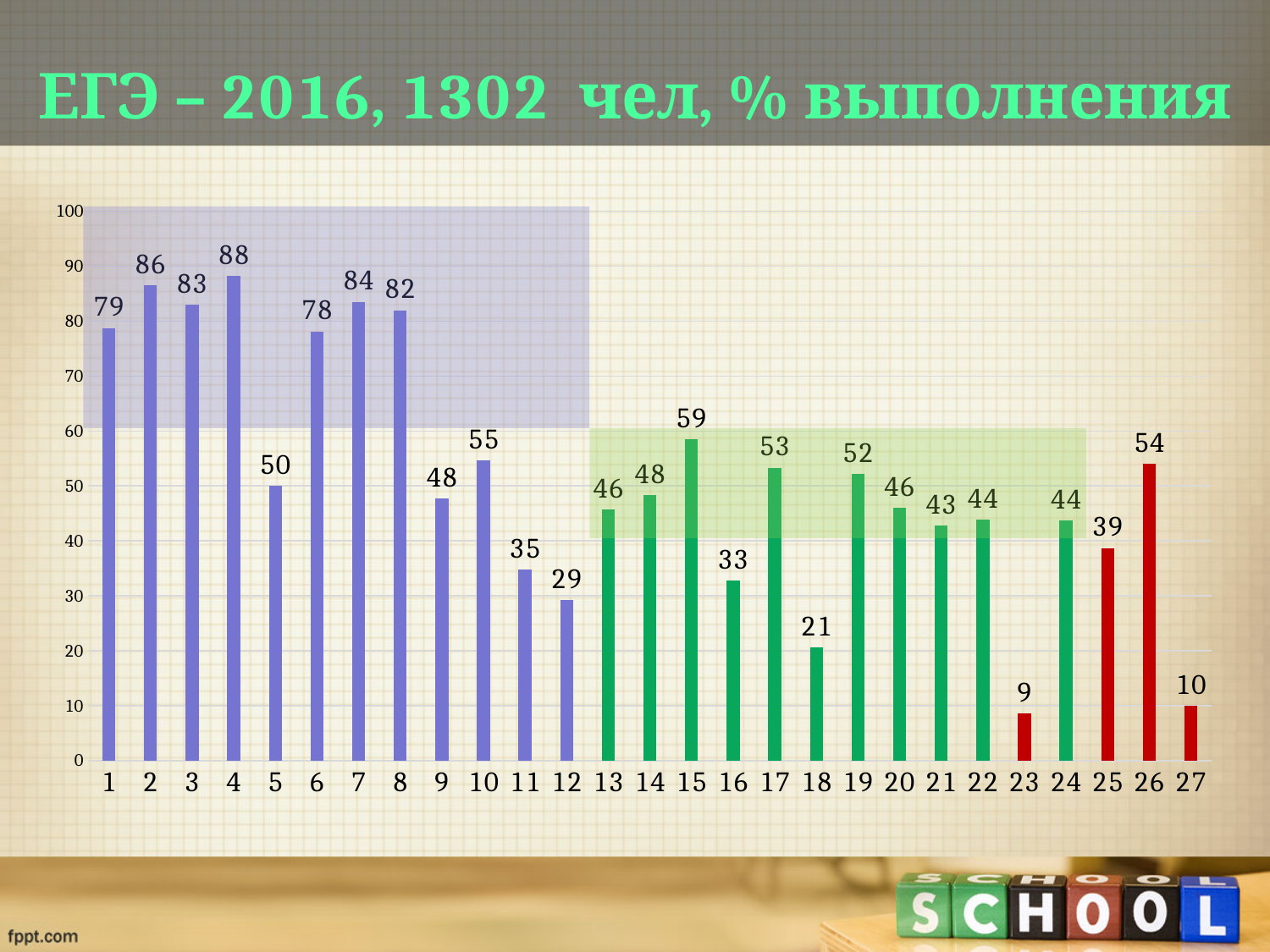

# ЕГЭ – 2016, 1302  чел, % выполнения

### Chart

| Category |  |
|---|---|
| 1 | 78.74806800618238 |
| 2 | 86.4760432766614 |
| 3 | 82.9984544049459 |
| 4 | 88.25347758887168 |
| 5 | 50.0772797527048 |
| 6 | 78.12982998454405 |
| 7 | 83.53941267387944 |
| 8 | 81.99381761978361 |
| 9 | 47.68160741885618 |
| 10 | 54.71406491499224 |
| 11 | 34.77588871715611 |
| 12 | 29.28902627511584 |
| 13 | 45.7496136012364 |
| 14 | 48.2998454404946 |
| 15 | 58.50077279752704 |
| 16 | 32.76661514683156 |
| 17 | 53.32302936630602 |
| 18 | 20.5564142194745 |
| 19 | 52.16383307573415 |
| 20 | 45.98145285935085 |
| 21 | 42.81298299845441 |
| 22 | 43.81761978361653 |
| 23 | 8.578052550231838 |
| 24 | 43.63730036063884 |
| 25 | 38.67851622874806 |
| 26 | 54.01854714064915 |
| 27 | 9.911128284389488 |